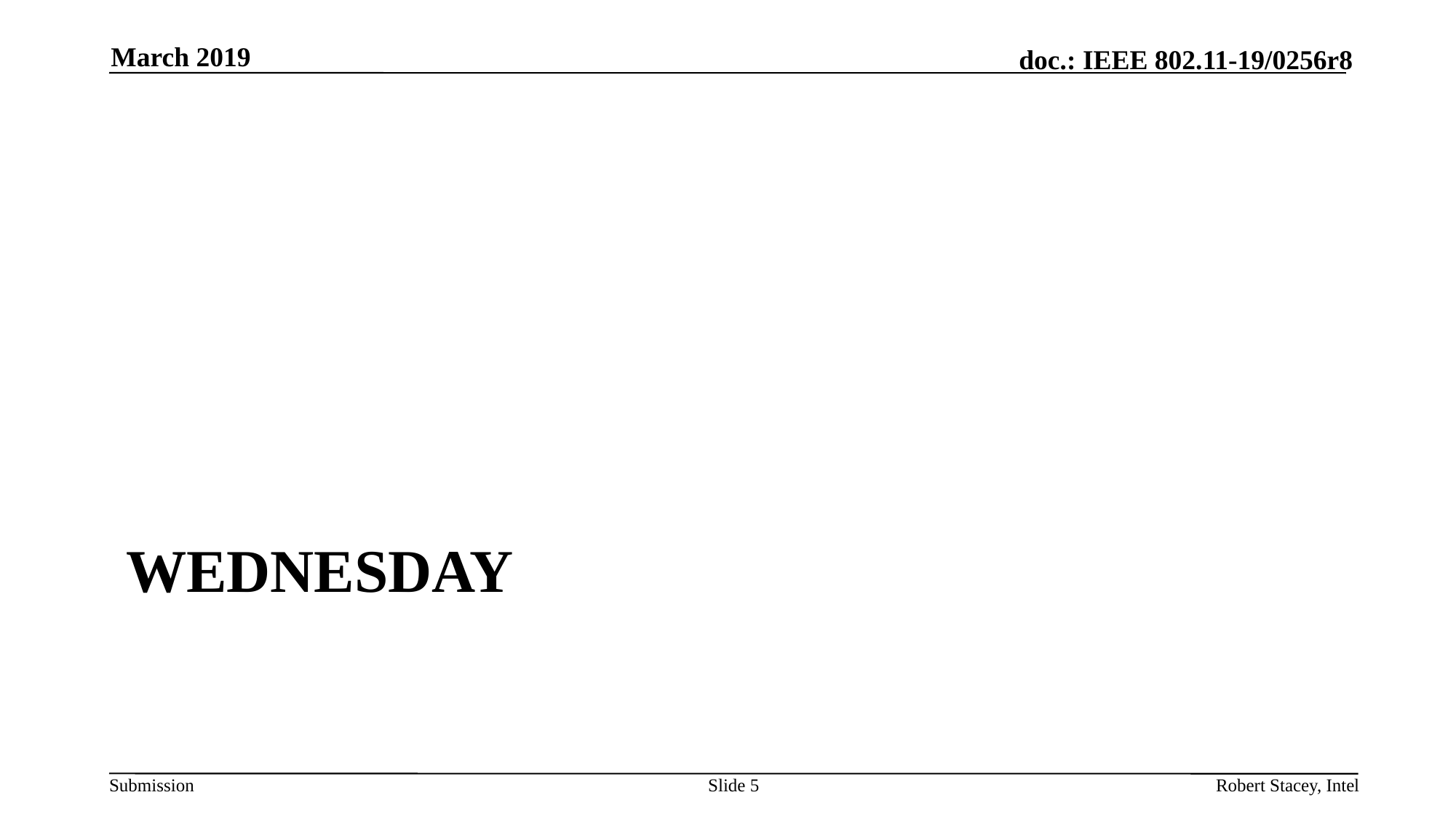

March 2019

# Wednesday
Slide 5
Robert Stacey, Intel